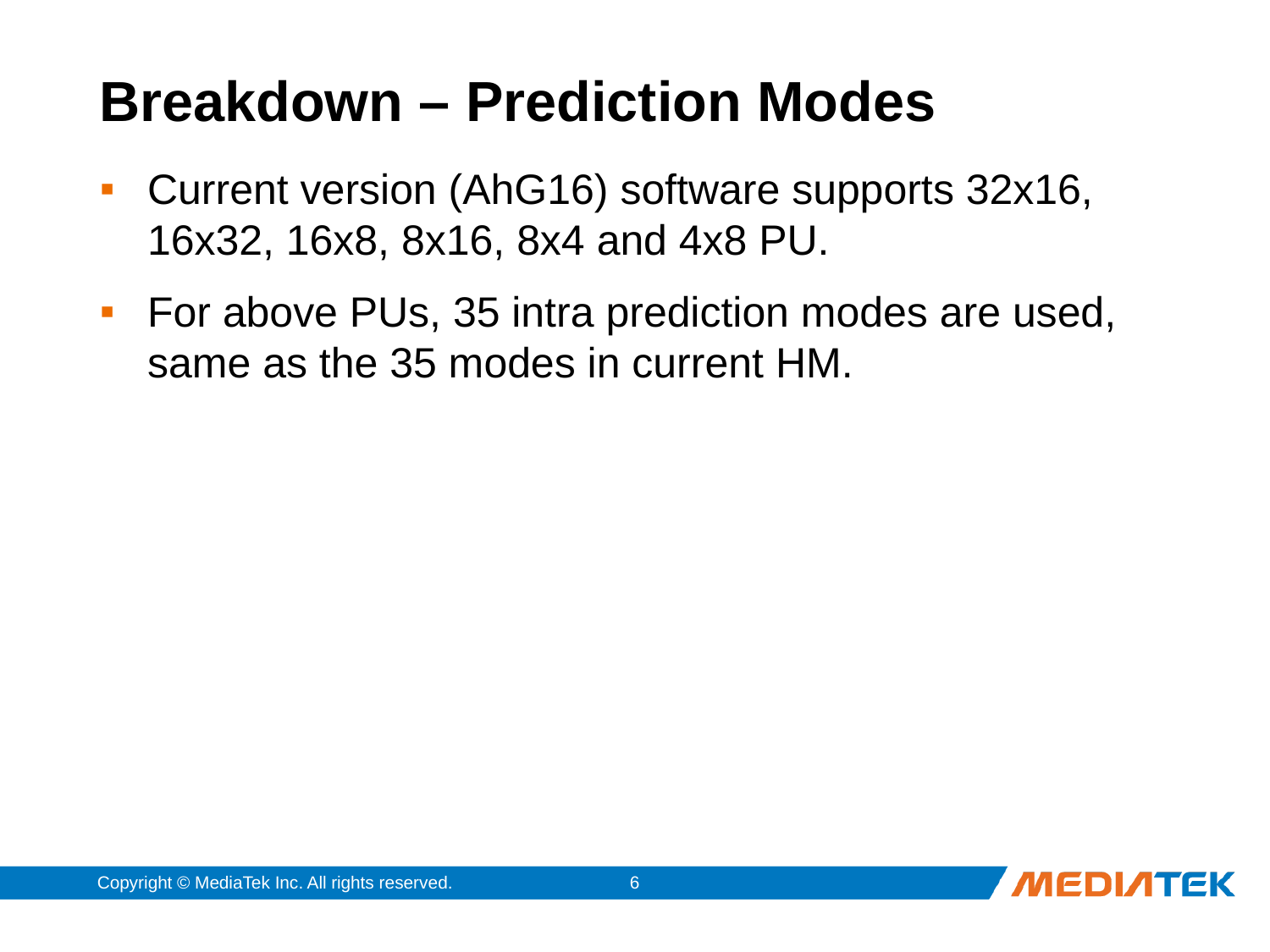

# Breakdown – Prediction Modes
Current version (AhG16) software supports 32x16, 16x32, 16x8, 8x16, 8x4 and 4x8 PU.
For above PUs, 35 intra prediction modes are used, same as the 35 modes in current HM.

Copyright © MediaTek Inc. All rights reserved.
6